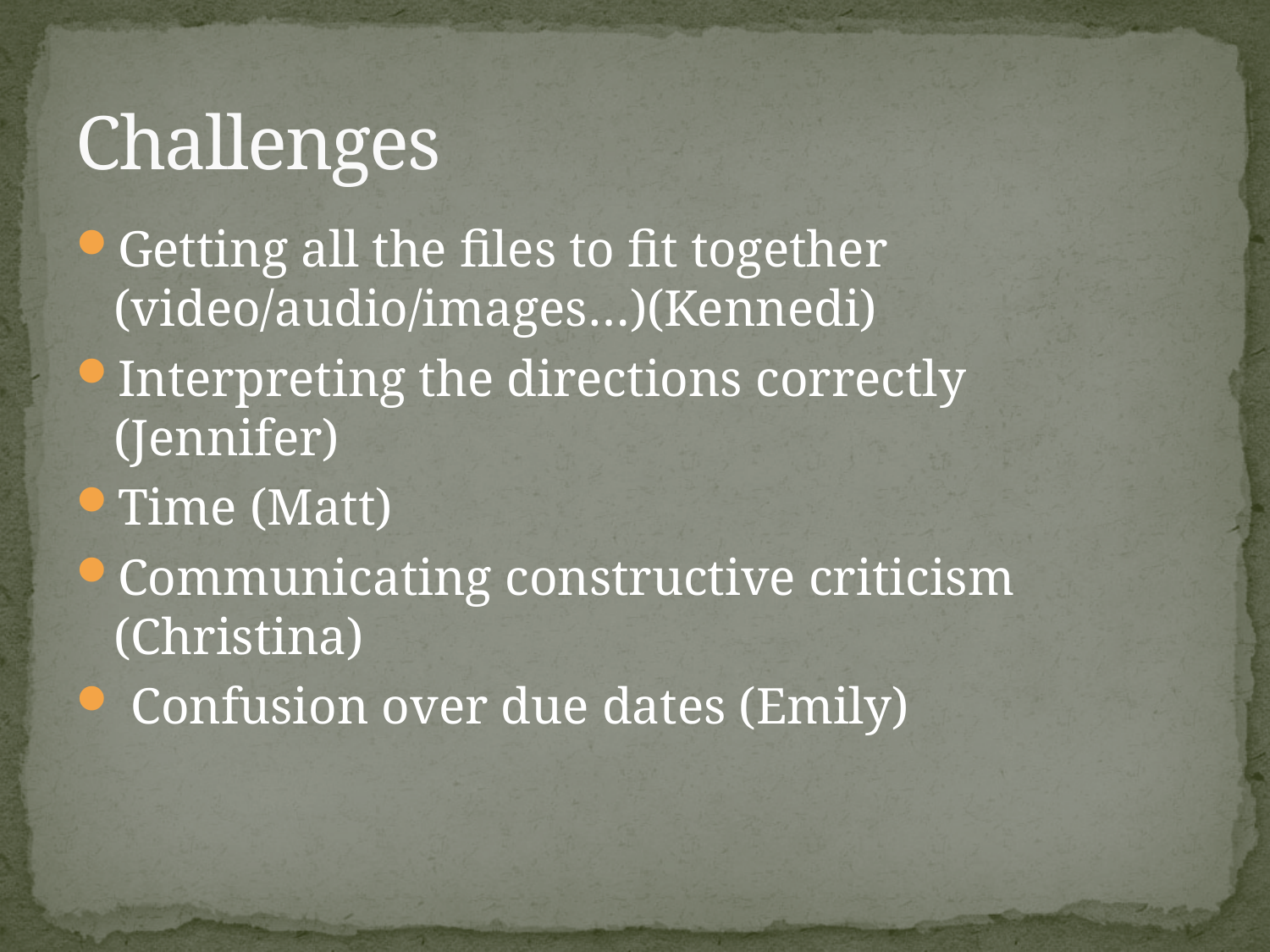

# Challenges
Getting all the files to fit together (video/audio/images…)(Kennedi)
Interpreting the directions correctly (Jennifer)
Time (Matt)
Communicating constructive criticism (Christina)
 Confusion over due dates (Emily)